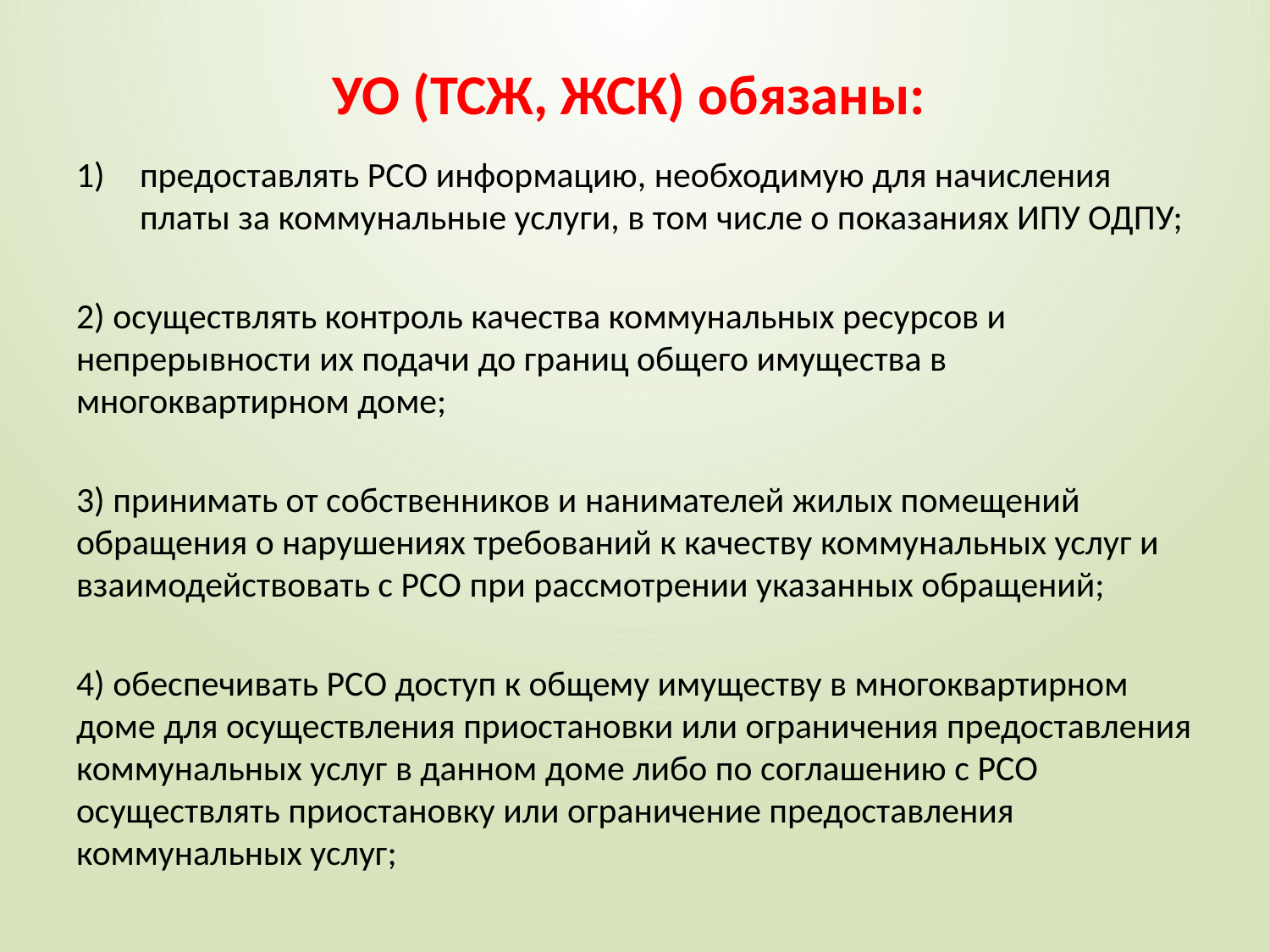

# УО (ТСЖ, ЖСК) обязаны:
предоставлять РСО информацию, необходимую для начисления платы за коммунальные услуги, в том числе о показаниях ИПУ ОДПУ;

2) осуществлять контроль качества коммунальных ресурсов и непрерывности их подачи до границ общего имущества в многоквартирном доме;

3) принимать от собственников и нанимателей жилых помещений обращения о нарушениях требований к качеству коммунальных услуг и взаимодействовать с РСО при рассмотрении указанных обращений;

4) обеспечивать РСО доступ к общему имуществу в многоквартирном доме для осуществления приостановки или ограничения предоставления коммунальных услуг в данном доме либо по соглашению с РСО осуществлять приостановку или ограничение предоставления коммунальных услуг;